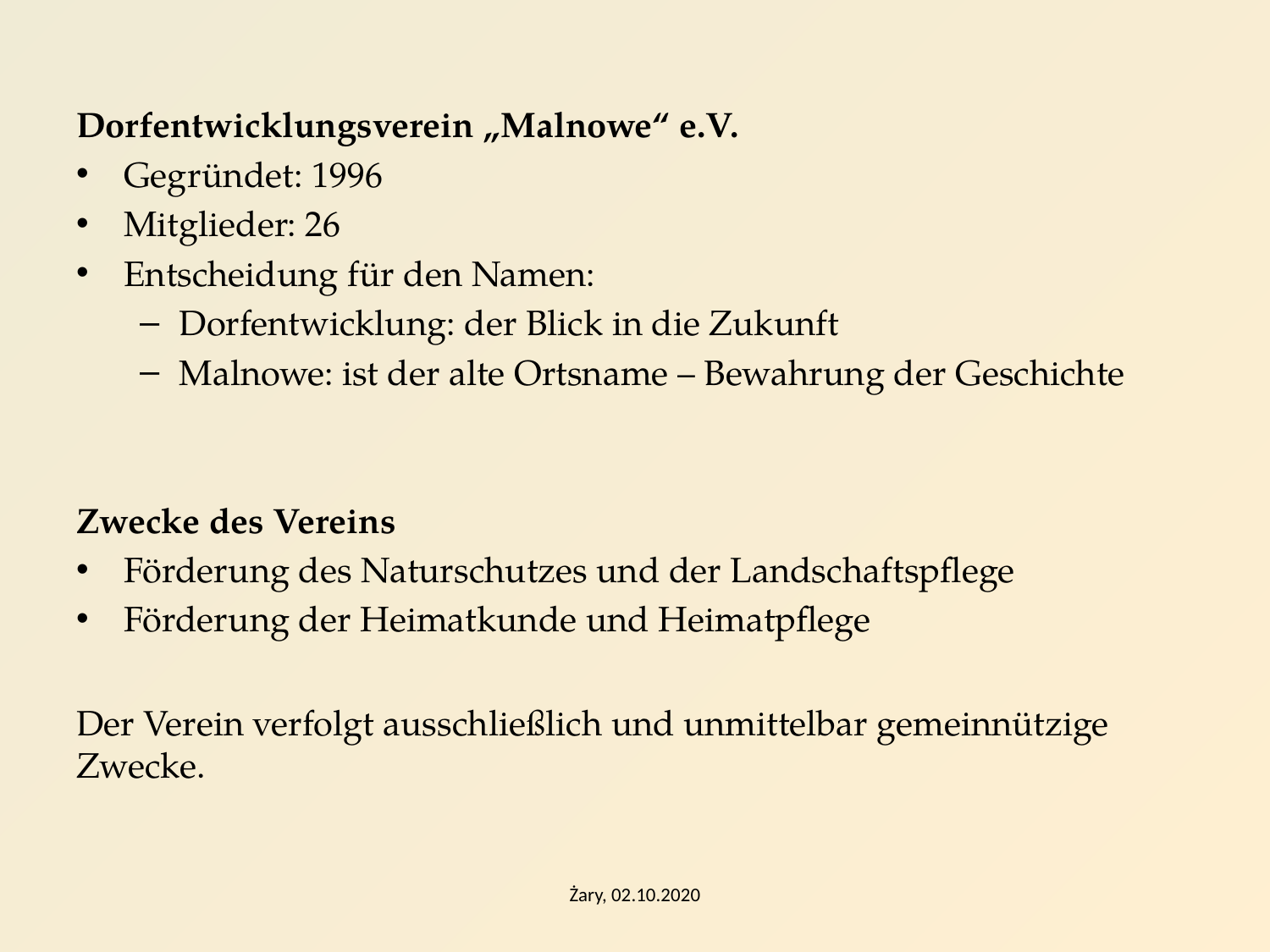

Dorfentwicklungsverein „Malnowe“ e.V.
Gegründet: 1996
Mitglieder: 26
Entscheidung für den Namen:
Dorfentwicklung: der Blick in die Zukunft
Malnowe: ist der alte Ortsname – Bewahrung der Geschichte

Zwecke des Vereins
Förderung des Naturschutzes und der Landschaftspflege
Förderung der Heimatkunde und Heimatpflege

Der Verein verfolgt ausschließlich und unmittelbar gemeinnützige Zwecke.

Żary, 02.10.2020